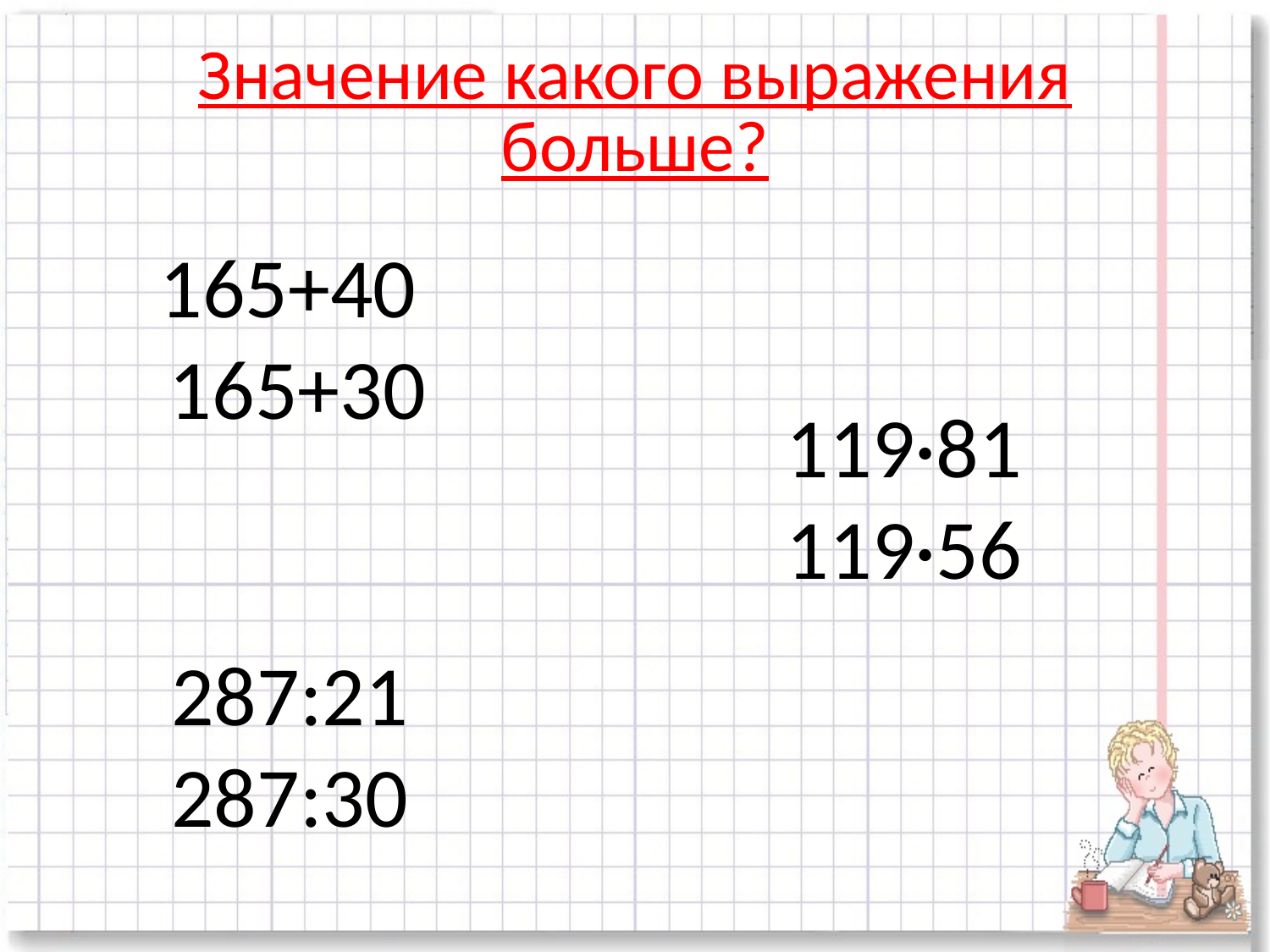

# Значение какого выражения больше?
165+40
165+30
119·81
119·56
287:21
287:30